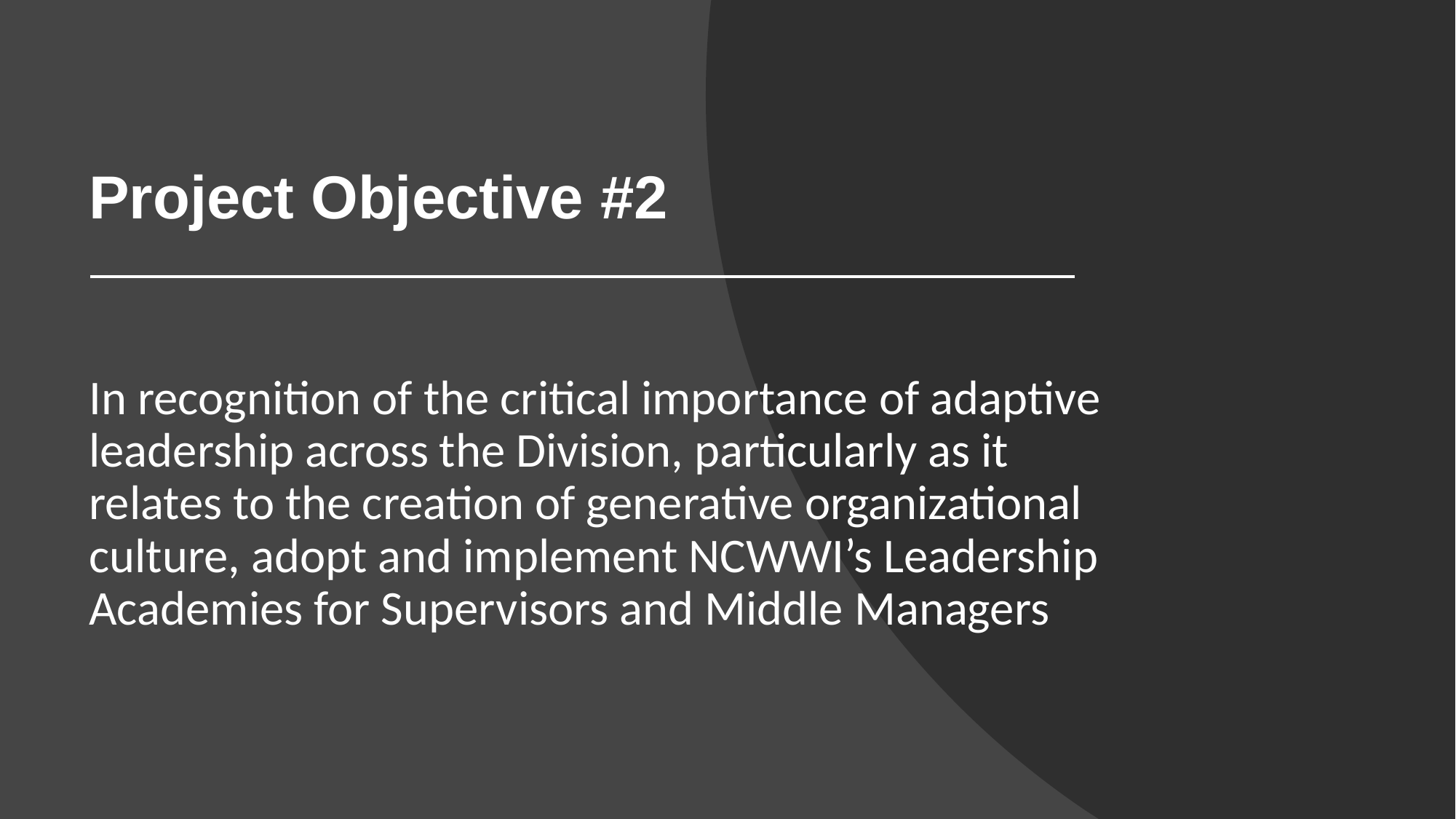

# Project Objective #2

In recognition of the critical importance of adaptive leadership across the Division, particularly as it relates to the creation of generative organizational culture, adopt and implement NCWWI’s Leadership Academies for Supervisors and Middle Managers